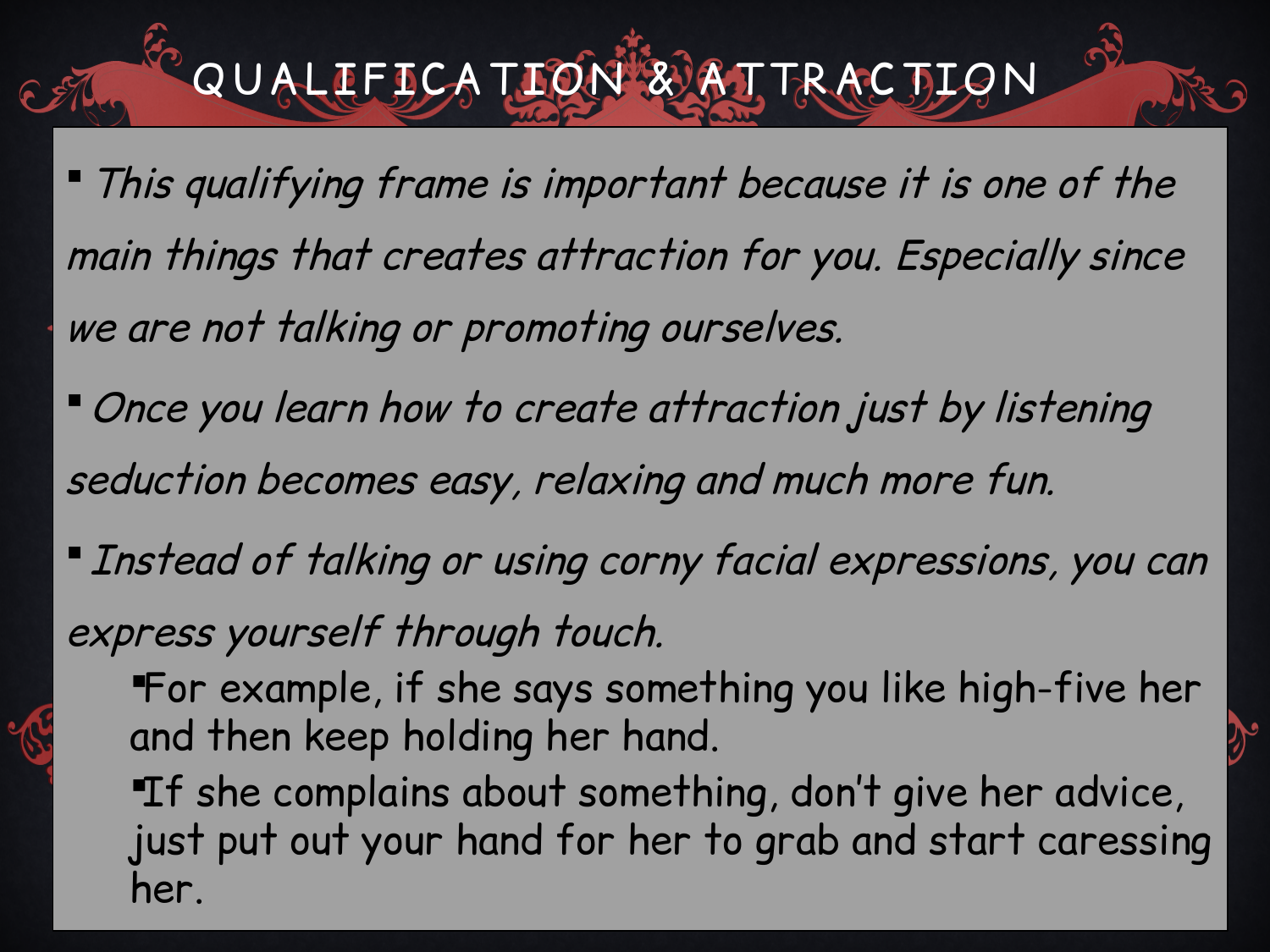

# Qualification & Attraction
 This qualifying frame is important because it is one of the main things that creates attraction for you. Especially since we are not talking or promoting ourselves.
 Once you learn how to create attraction just by listening seduction becomes easy, relaxing and much more fun.
 Instead of talking or using corny facial expressions, you can express yourself through touch.
For example, if she says something you like high-five her and then keep holding her hand.
If she complains about something, don’t give her advice, just put out your hand for her to grab and start caressing her.